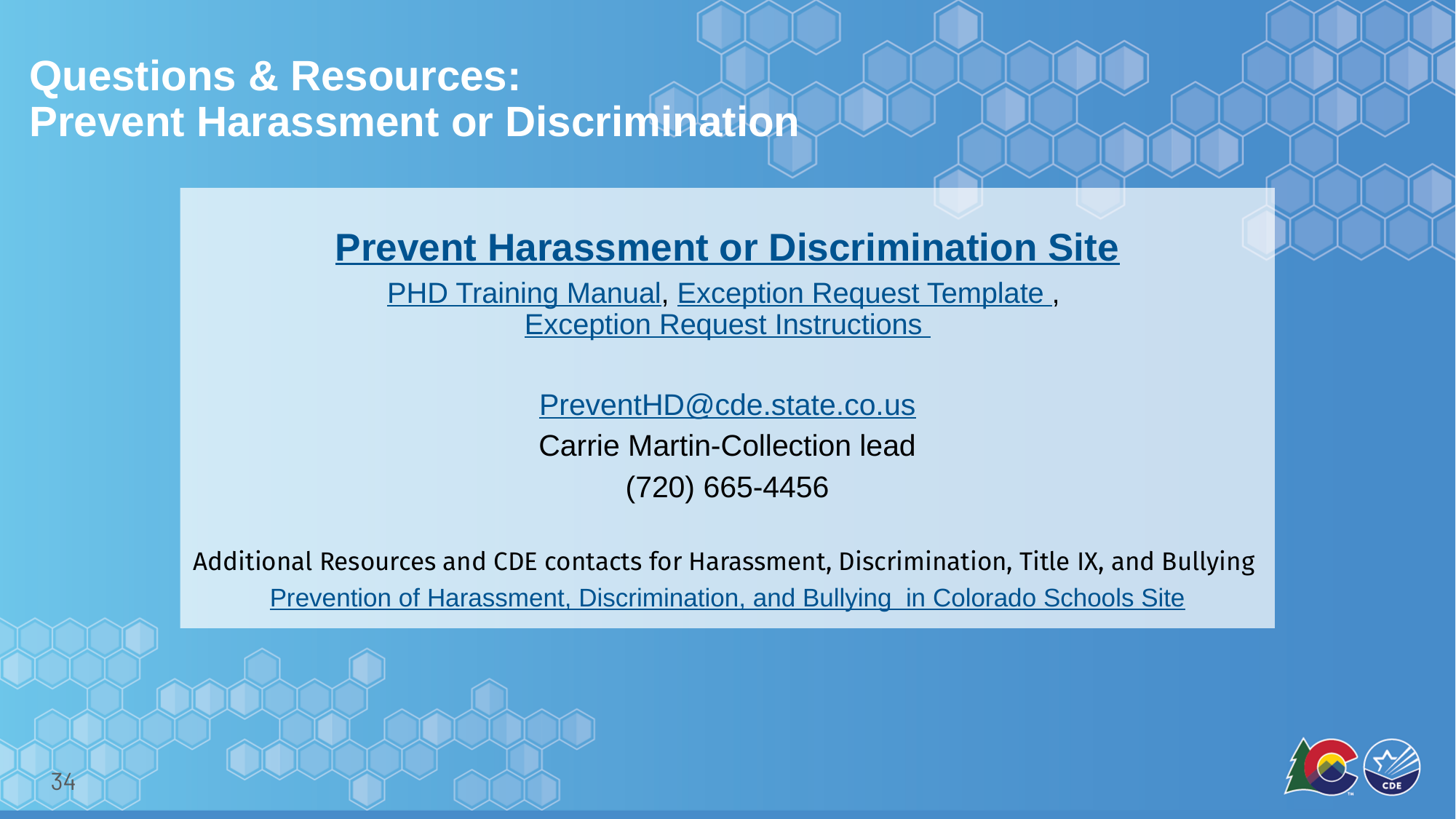

# Questions & Resources: Prevent Harassment or Discrimination

Prevent Harassment or Discrimination Site
PHD Training Manual, Exception Request Template , Exception Request Instructions

PreventHD@cde.state.co.us
Carrie Martin-Collection lead
(720) 665-4456

Additional Resources and CDE contacts for Harassment, Discrimination, Title IX, and Bullying
Prevention of Harassment, Discrimination, and Bullying  in Colorado Schools Site

34